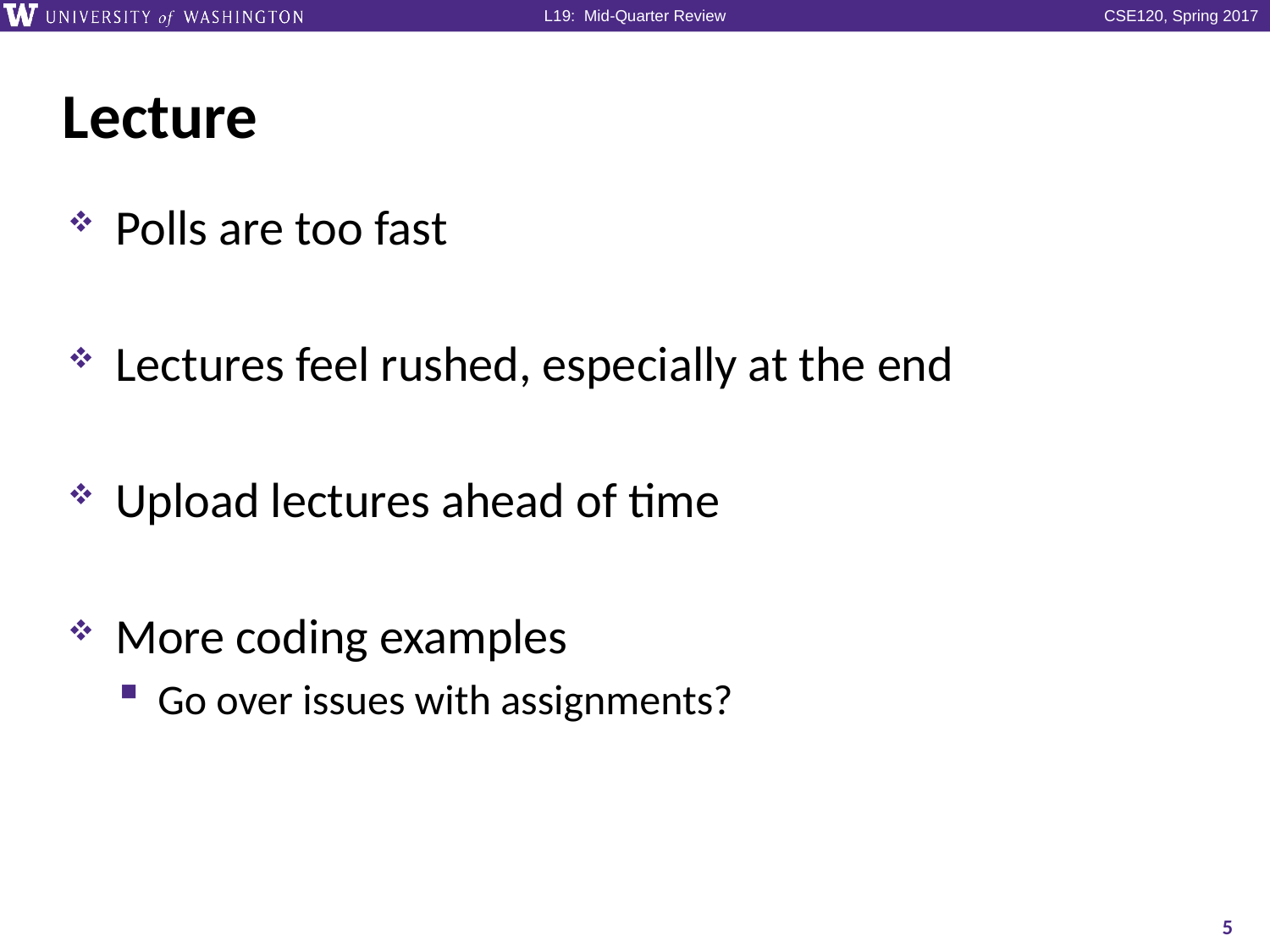

# Lecture
Polls are too fast

Lectures feel rushed, especially at the end

Upload lectures ahead of time

More coding examples
Go over issues with assignments?
5